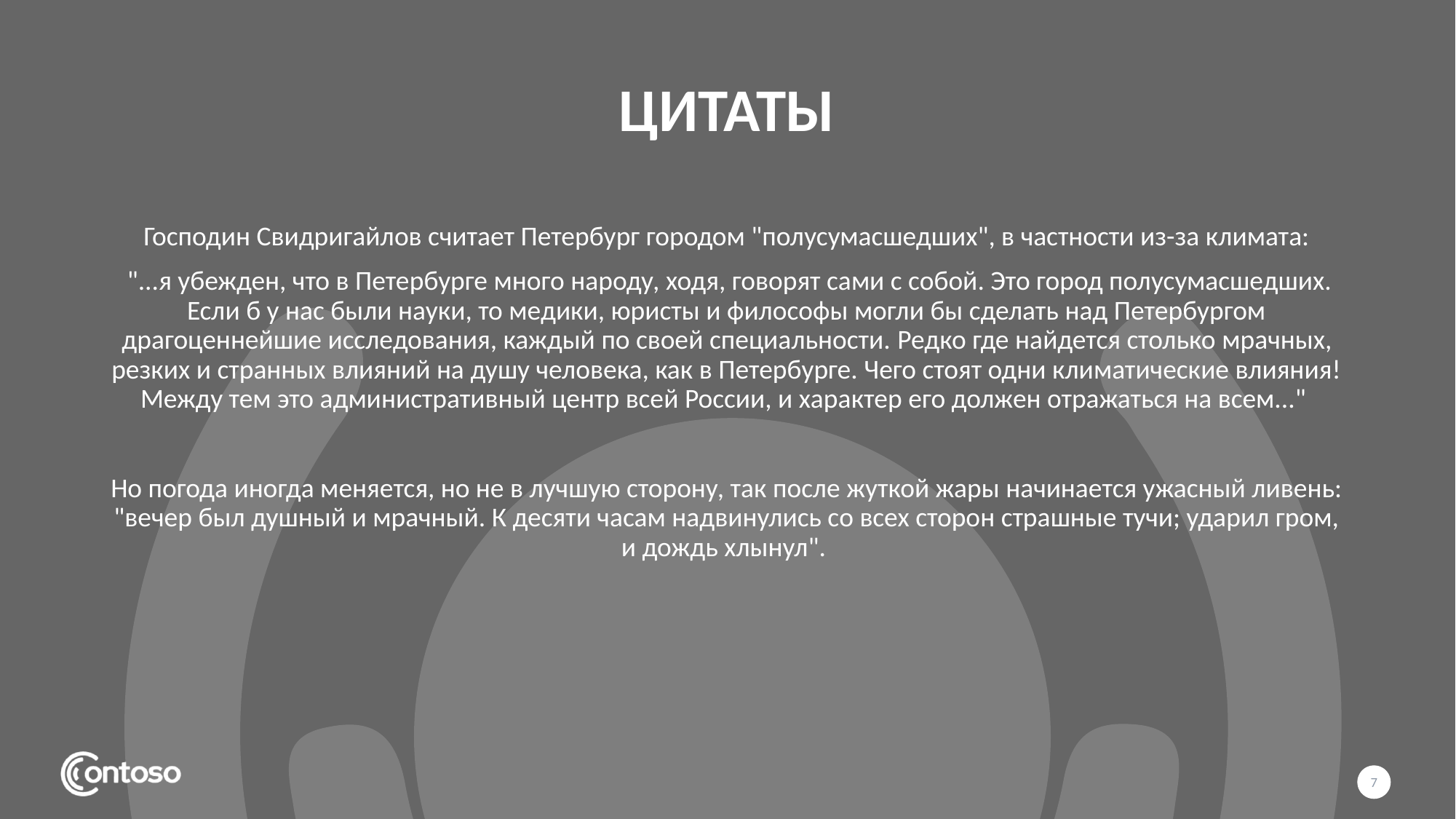

# цитаты
Господин Свидригайлов считает Петербург городом "полусумасшедших", в частности из-за климата:
 "...я убежден, что в Петербурге много народу, ходя, говорят сами с собой. Это город полусумасшедших. Если б у нас были науки, то медики, юристы и философы могли бы сделать над Петербургом драгоценнейшие исследования, каждый по своей специальности. Редко где найдется столько мрачных, резких и странных влияний на душу человека, как в Петербурге. Чего стоят одни климатические влияния! Между тем это административный центр всей России, и характер его должен отражаться на всем..."

Но погода иногда меняется, но не в лучшую сторону, так после жуткой жары начинается ужасный ливень: "вечер был душный и мрачный. К десяти часам надвинулись со всех сторон страшные тучи; ударил гром, и дождь хлынул".

7